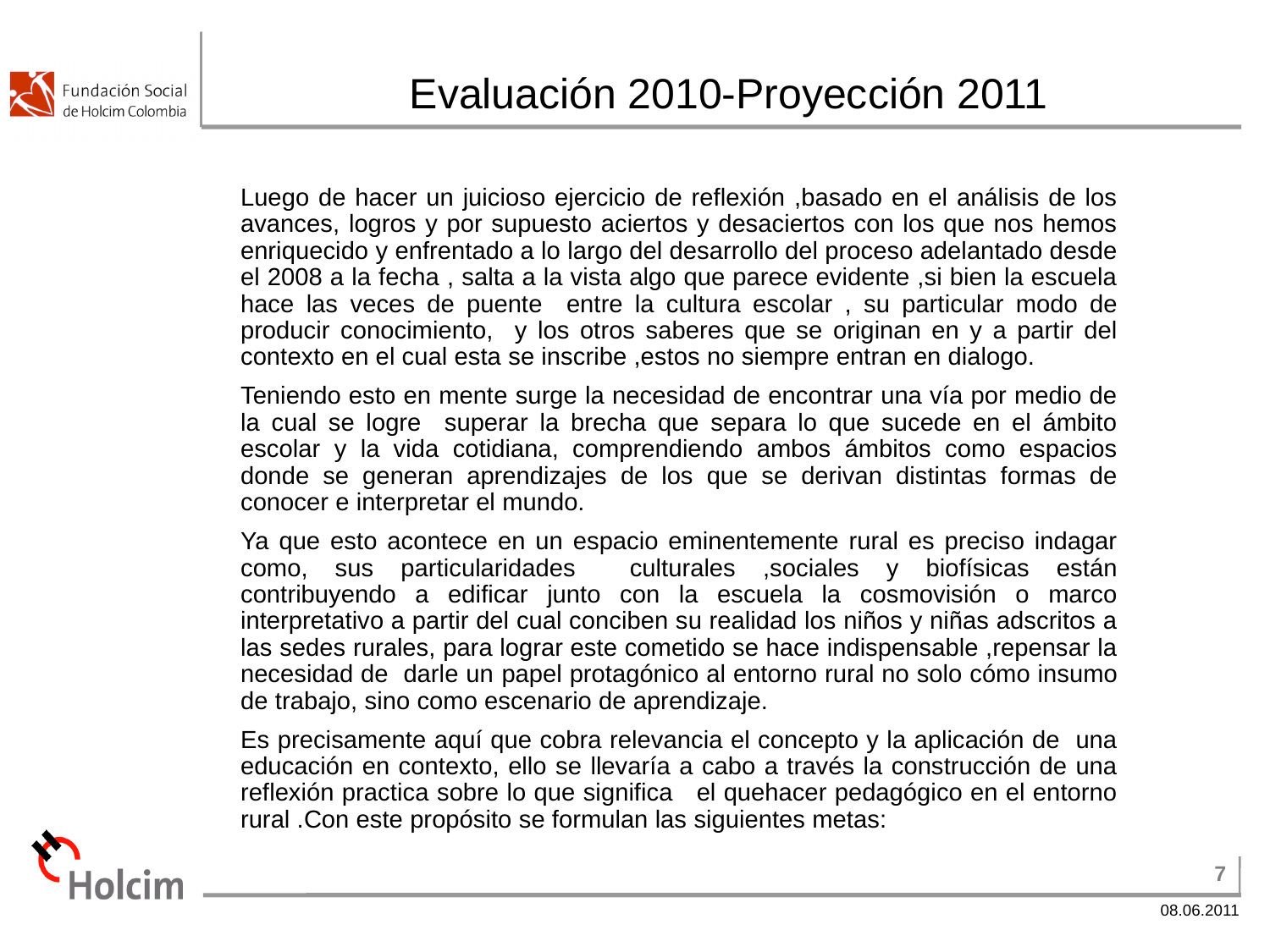

# Evaluación 2010-Proyección 2011
Luego de hacer un juicioso ejercicio de reflexión ,basado en el análisis de los avances, logros y por supuesto aciertos y desaciertos con los que nos hemos enriquecido y enfrentado a lo largo del desarrollo del proceso adelantado desde el 2008 a la fecha , salta a la vista algo que parece evidente ,si bien la escuela hace las veces de puente  entre la cultura escolar , su particular modo de producir conocimiento,  y los otros saberes que se originan en y a partir del contexto en el cual esta se inscribe ,estos no siempre entran en dialogo.
Teniendo esto en mente surge la necesidad de encontrar una vía por medio de la cual se logre  superar la brecha que separa lo que sucede en el ámbito escolar y la vida cotidiana, comprendiendo ambos ámbitos como espacios donde se generan aprendizajes de los que se derivan distintas formas de conocer e interpretar el mundo.
Ya que esto acontece en un espacio eminentemente rural es preciso indagar como, sus particularidades  culturales ,sociales y biofísicas están contribuyendo a edificar junto con la escuela la cosmovisión o marco interpretativo a partir del cual conciben su realidad los niños y niñas adscritos a las sedes rurales, para lograr este cometido se hace indispensable ,repensar la necesidad de  darle un papel protagónico al entorno rural no solo cómo insumo de trabajo, sino como escenario de aprendizaje.
Es precisamente aquí que cobra relevancia el concepto y la aplicación de  una educación en contexto, ello se llevaría a cabo a través la construcción de una reflexión practica sobre lo que significa   el quehacer pedagógico en el entorno rural .Con este propósito se formulan las siguientes metas: